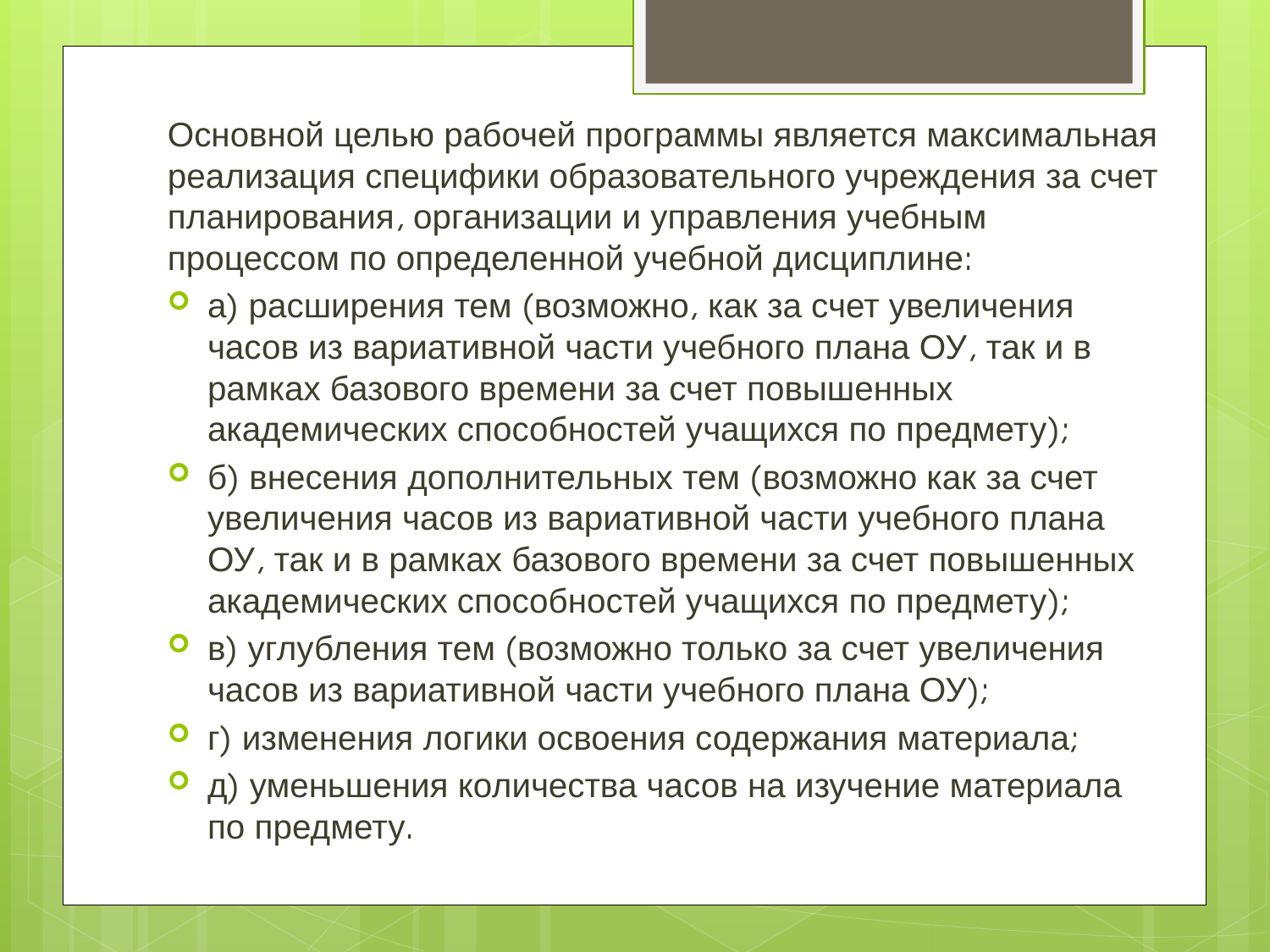

Основной целью рабочей программы является максимальная реализация специфики образовательного учреждения за счет планирования, организации и управления учебным процессом по определенной учебной дисциплине:
а) расширения тем (возможно, как за счет увеличения часов из вариативной части учебного плана ОУ, так и в рамках базового времени за счет повышенных академических способностей учащихся по предмету);
б) внесения дополнительных тем (возможно как за счет увеличения часов из вариативной части учебного плана ОУ, так и в рамках базового времени за счет повышенных академических способностей учащихся по предмету);
в) углубления тем (возможно только за счет увеличения часов из вариативной части учебного плана ОУ);
г) изменения логики освоения содержания материала;
д) уменьшения количества часов на изучение материала по предмету.